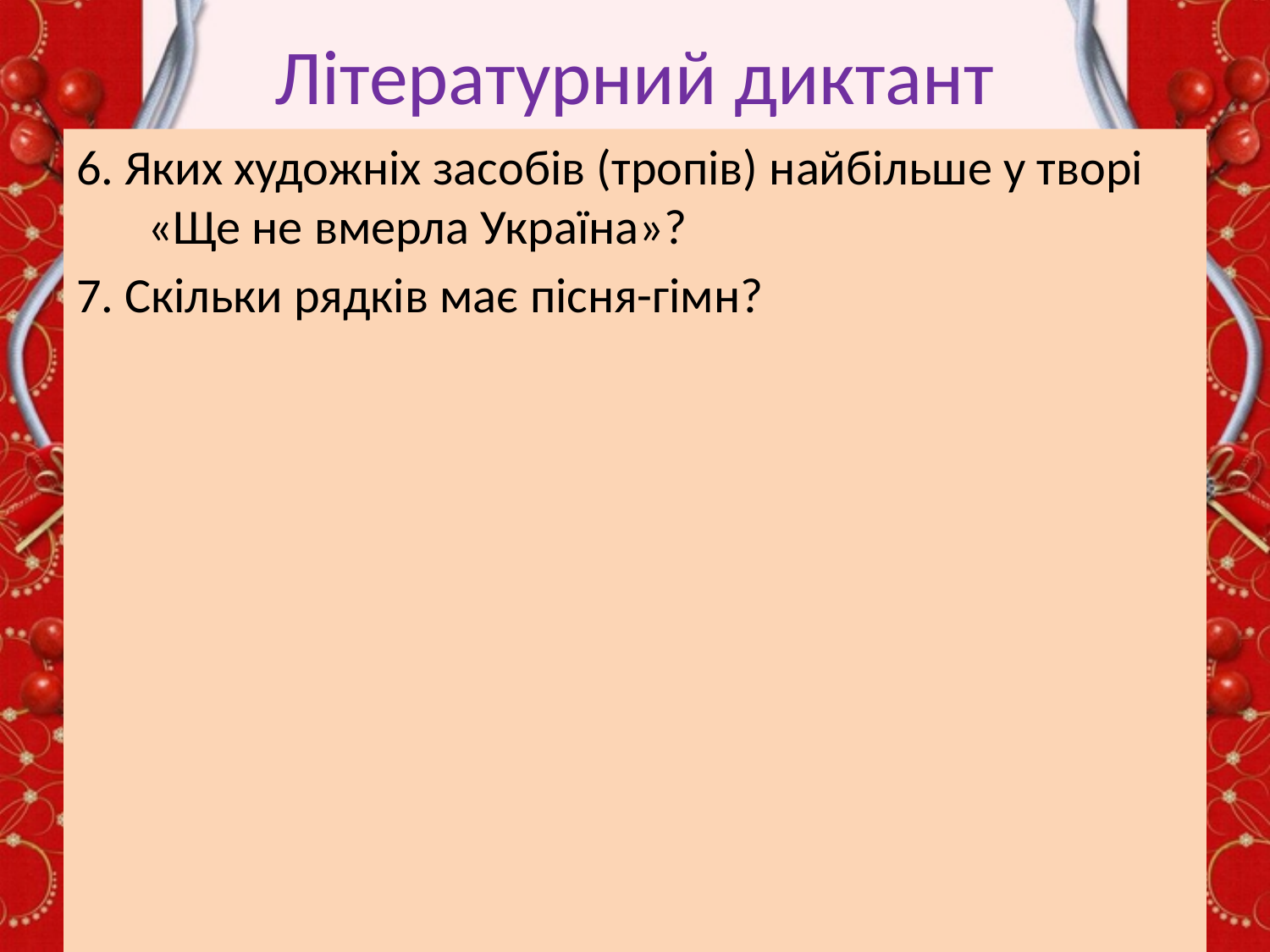

# Літературний диктант
6. Яких художніх засобів (тропів) найбільше у творі «Ще не вмерла Україна»?
7. Скільки рядків має пісня-гімн?